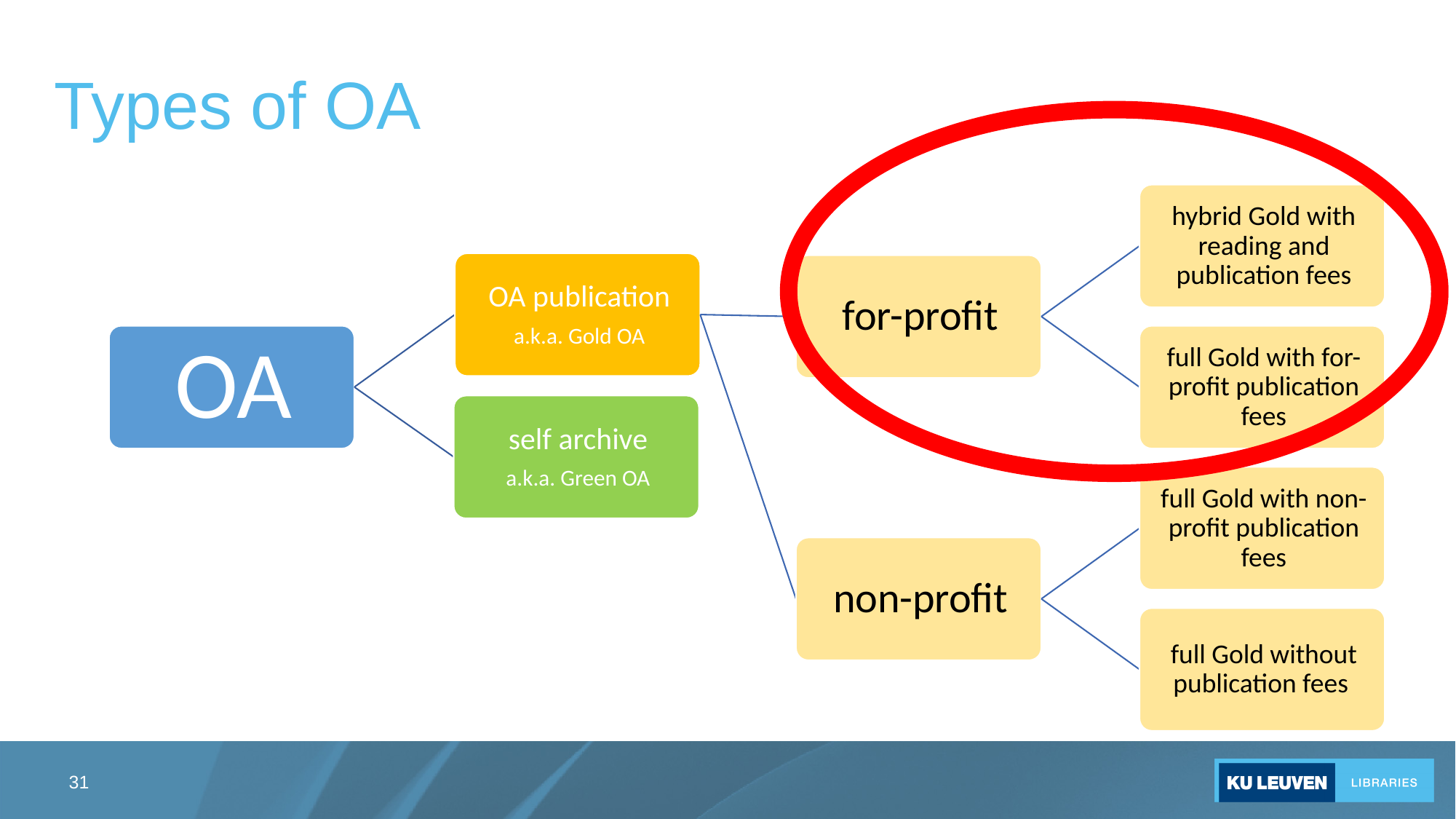

# Types of OA

OA

self archive
a.k.a. Green OA

OA publication
a.k.a. Gold OA

for-profit

hybrid Gold with reading and publication fees

full Gold with for-profit publication fees

non-profit

full Gold with non-profit publication fees

full Gold without publication fees

31